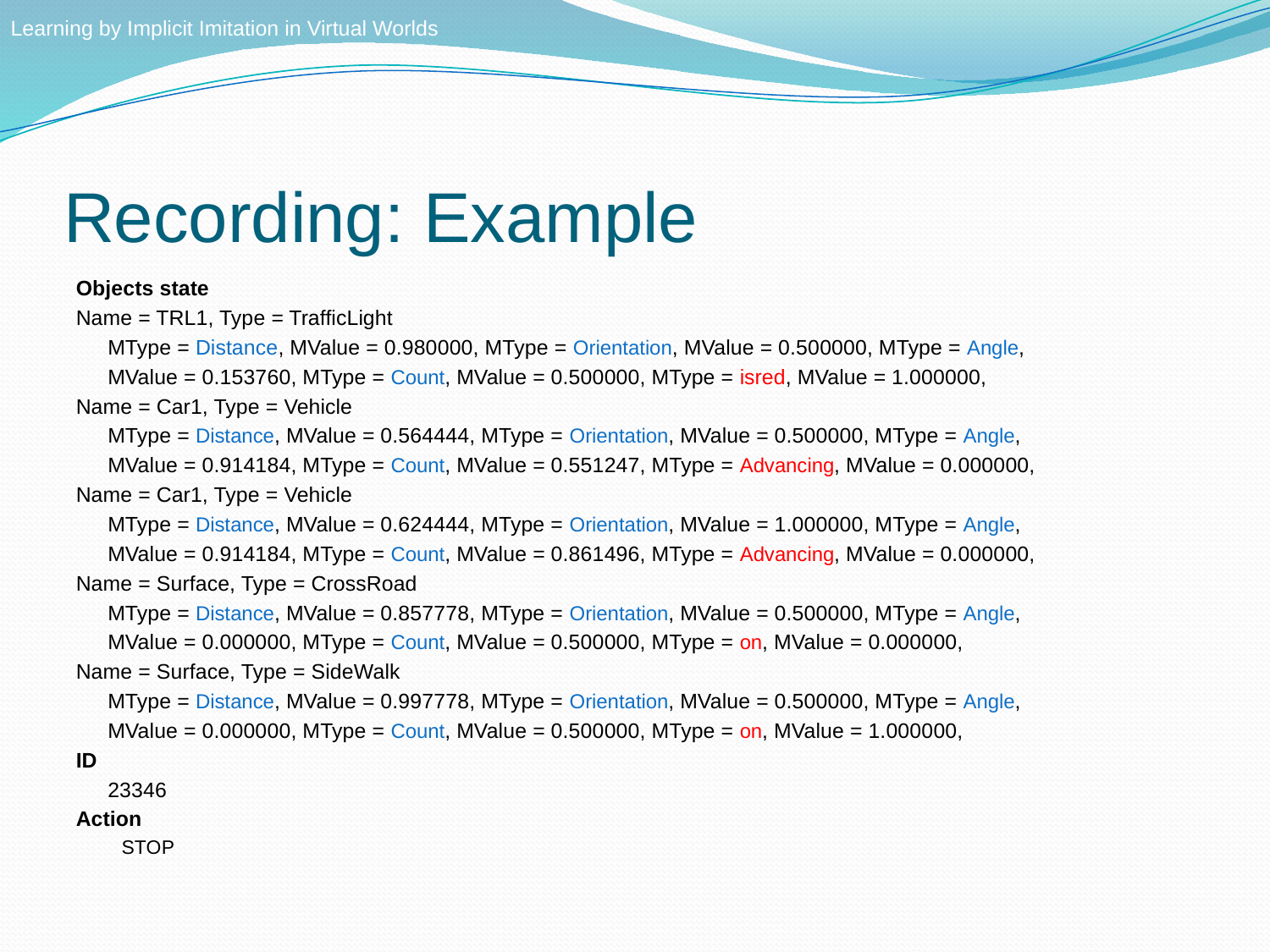

Learning by Implicit Imitation in Virtual Worlds
# Recording: Example
Objects state
Name = TRL1, Type = TrafficLight
	MType = Distance, MValue = 0.980000, MType = Orientation, MValue = 0.500000, MType = Angle,
	MValue = 0.153760, MType = Count, MValue = 0.500000, MType = isred, MValue = 1.000000,
Name = Car1, Type = Vehicle
	MType = Distance, MValue = 0.564444, MType = Orientation, MValue = 0.500000, MType = Angle,
	MValue = 0.914184, MType = Count, MValue = 0.551247, MType = Advancing, MValue = 0.000000,
Name = Car1, Type = Vehicle
	MType = Distance, MValue = 0.624444, MType = Orientation, MValue = 1.000000, MType = Angle,
	MValue = 0.914184, MType = Count, MValue = 0.861496, MType = Advancing, MValue = 0.000000,
Name = Surface, Type = CrossRoad
	MType = Distance, MValue = 0.857778, MType = Orientation, MValue = 0.500000, MType = Angle,
	MValue = 0.000000, MType = Count, MValue = 0.500000, MType = on, MValue = 0.000000,
Name = Surface, Type = SideWalk
	MType = Distance, MValue = 0.997778, MType = Orientation, MValue = 0.500000, MType = Angle,
	MValue = 0.000000, MType = Count, MValue = 0.500000, MType = on, MValue = 1.000000,
ID
	23346
Action
STOP